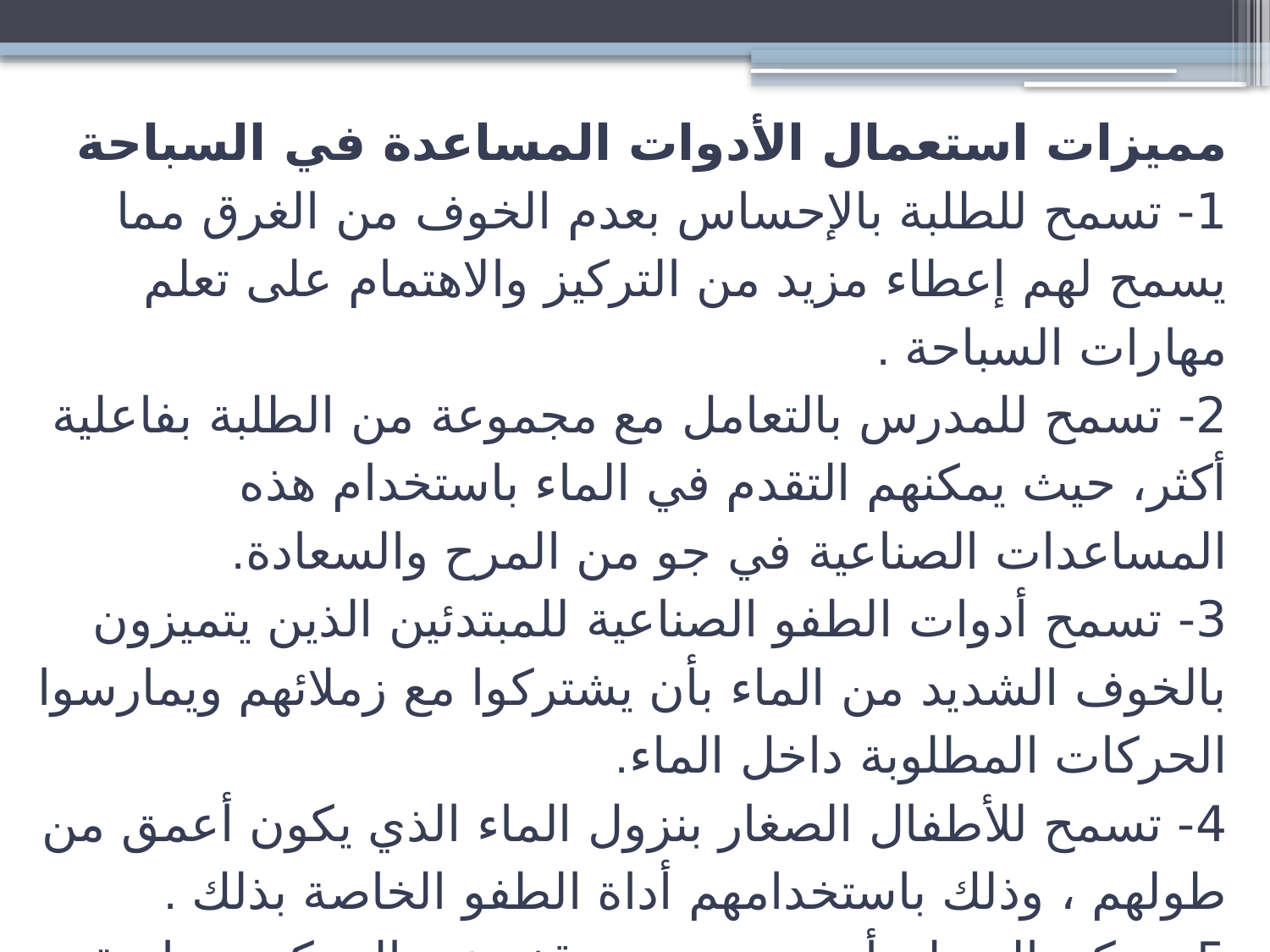

مميزات استعمال الأدوات المساعدة في السباحة
1- تسمح للطلبة بالإحساس بعدم الخوف من الغرق مما يسمح لهم إعطاء مزيد من التركيز والاهتمام على تعلم مهارات السباحة .
2- تسمح للمدرس بالتعامل مع مجموعة من الطلبة بفاعلية أكثر، حيث يمكنهم التقدم في الماء باستخدام هذه المساعدات الصناعية في جو من المرح والسعادة.
3- تسمح أدوات الطفو الصناعية للمبتدئين الذين يتميزون بالخوف الشديد من الماء بأن يشتركوا مع زملائهم ويمارسوا الحركات المطلوبة داخل الماء.
4- تسمح للأطفال الصغار بنزول الماء الذي يكون أعمق من طولهم ، وذلك باستخدامهم أداة الطفو الخاصة بذلك .
5- تمكن المتعلم أن يستريح ويتوقف عن الحركة بينما يبقى جسمه طافيا على سطح الماء.